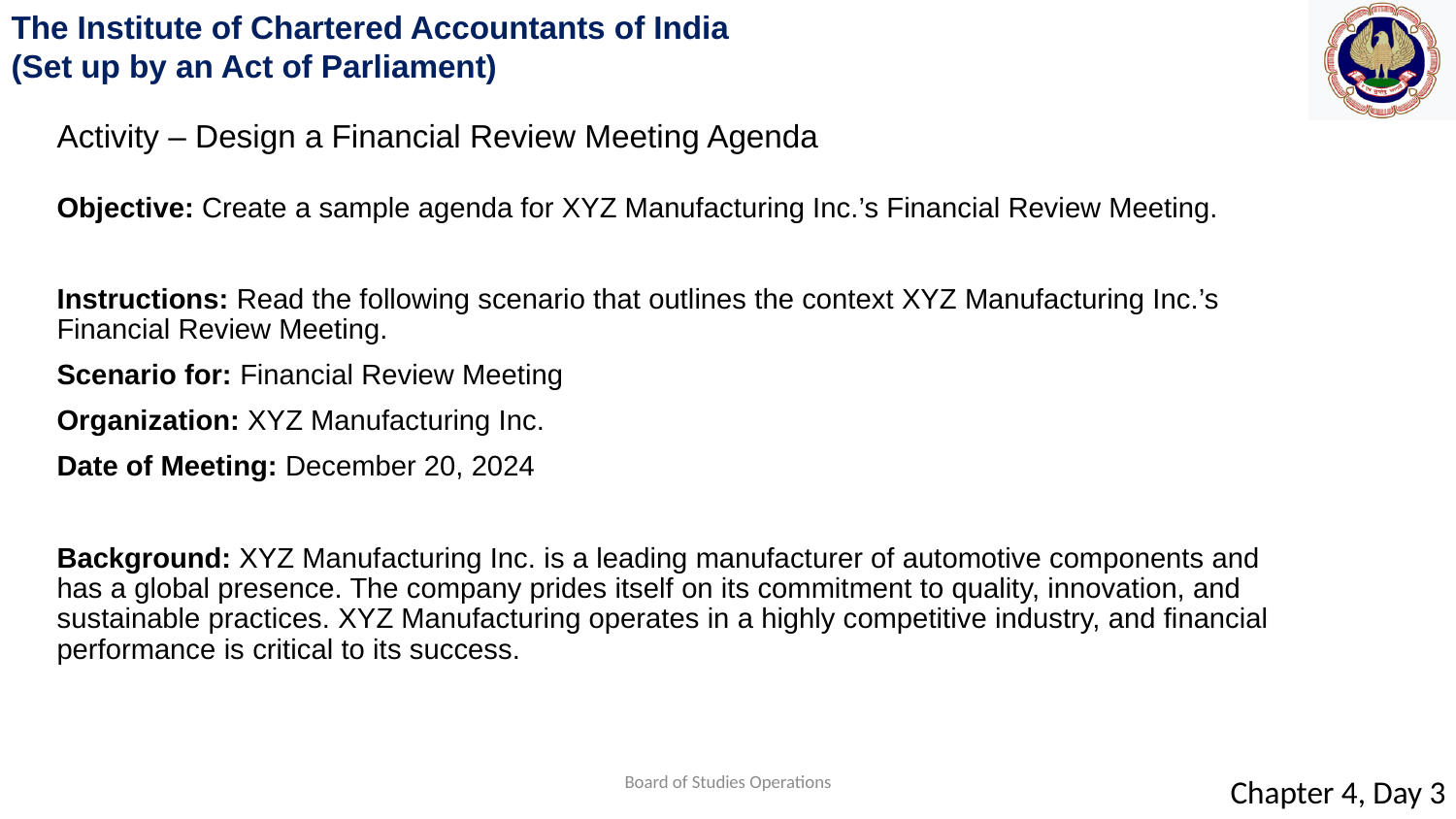

Activity – Design a Financial Review Meeting Agenda
Objective: Create a sample agenda for XYZ Manufacturing Inc.’s Financial Review Meeting.

Instructions: Read the following scenario that outlines the context XYZ Manufacturing Inc.’s Financial Review Meeting.
Scenario for: Financial Review Meeting
Organization: XYZ Manufacturing Inc.
Date of Meeting: December 20, 2024

Background: XYZ Manufacturing Inc. is a leading manufacturer of automotive components and has a global presence. The company prides itself on its commitment to quality, innovation, and sustainable practices. XYZ Manufacturing operates in a highly competitive industry, and financial performance is critical to its success.

Board of Studies Operations